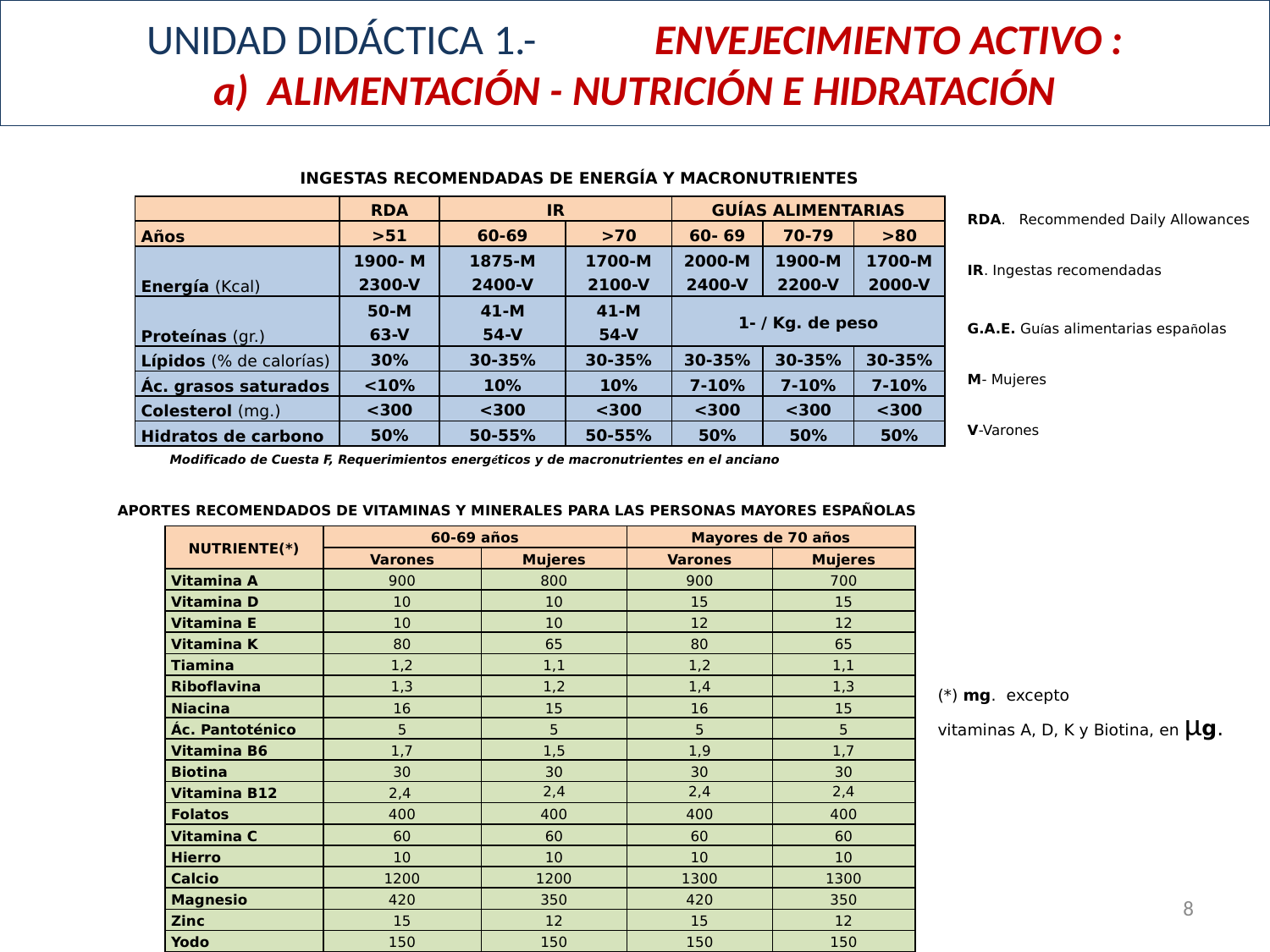

# UNIDAD DIDÁCTICA 1.- 	ENVEJECIMIENTO ACTIVO : a)  ALIMENTACIÓN - NUTRICIÓN E HIDRATACIÓN
INGESTAS RECOMENDADAS DE ENERGÍA Y MACRONUTRIENTES

|  | RDA | IR |  | GUÍAS ALIMENTARIAS |  |  |
| --- | --- | --- | --- | --- | --- | --- |
| Años | >51 | 60-69 | >70 | 60- 69 | 70-79 | >80 |
| Energía (Kcal) | 1900- M 2300-V | 1875-M 2400-V | 1700-M 2100-V | 2000-M 2400-V | 1900-M 2200-V | 1700-M 2000-V |
| Proteínas (gr.) | 50-M 63-V | 41-M 54-V | 41-M 54-V | 1- / Kg. de peso |  |  |
| Lípidos (% de calorías) | 30% | 30-35% | 30-35% | 30-35% | 30-35% | 30-35% |
| Ác. grasos saturados | <10% | 10% | 10% | 7-10% | 7-10% | 7-10% |
| Colesterol (mg.) | <300 | <300 | <300 | <300 | <300 | <300 |
| Hidratos de carbono | 50% | 50-55% | 50-55% | 50% | 50% | 50% |
RDA.   Recommended Daily Allowances

IR. Ingestas recomendadas

G.A.E. Guías alimentarias españolas
M- Mujeres

V-Varones
Modificado de Cuesta F, Requerimientos energéticos y de macronutrientes en el anciano
APORTES RECOMENDADOS DE VITAMINAS Y MINERALES PARA LAS PERSONAS MAYORES ESPAÑOLAS

| NUTRIENTE(\*) | 60-69 años |  | Mayores de 70 años |  |
| --- | --- | --- | --- | --- |
|  | Varones | Mujeres | Varones | Mujeres |
| Vitamina A | 900 | 800 | 900 | 700 |
| Vitamina D | 10 | 10 | 15 | 15 |
| Vitamina E | 10 | 10 | 12 | 12 |
| Vitamina K | 80 | 65 | 80 | 65 |
| Tiamina | 1,2 | 1,1 | 1,2 | 1,1 |
| Riboflavina | 1,3 | 1,2 | 1,4 | 1,3 |
| Niacina | 16 | 15 | 16 | 15 |
| Ác. Pantoténico | 5 | 5 | 5 | 5 |
| Vitamina B6 | 1,7 | 1,5 | 1,9 | 1,7 |
| Biotina | 30 | 30 | 30 | 30 |
| Vitamina B12 | 2,4 | 2,4 | 2,4 | 2,4 |
| Folatos | 400 | 400 | 400 | 400 |
| Vitamina C | 60 | 60 | 60 | 60 |
| Hierro | 10 | 10 | 10 | 10 |
| Calcio | 1200 | 1200 | 1300 | 1300 |
| Magnesio | 420 | 350 | 420 | 350 |
| Zinc | 15 | 12 | 15 | 12 |
| Yodo | 150 | 150 | 150 | 150 |
(*) mg.  excepto
vitaminas A, D, K y Biotina, en µg.
8